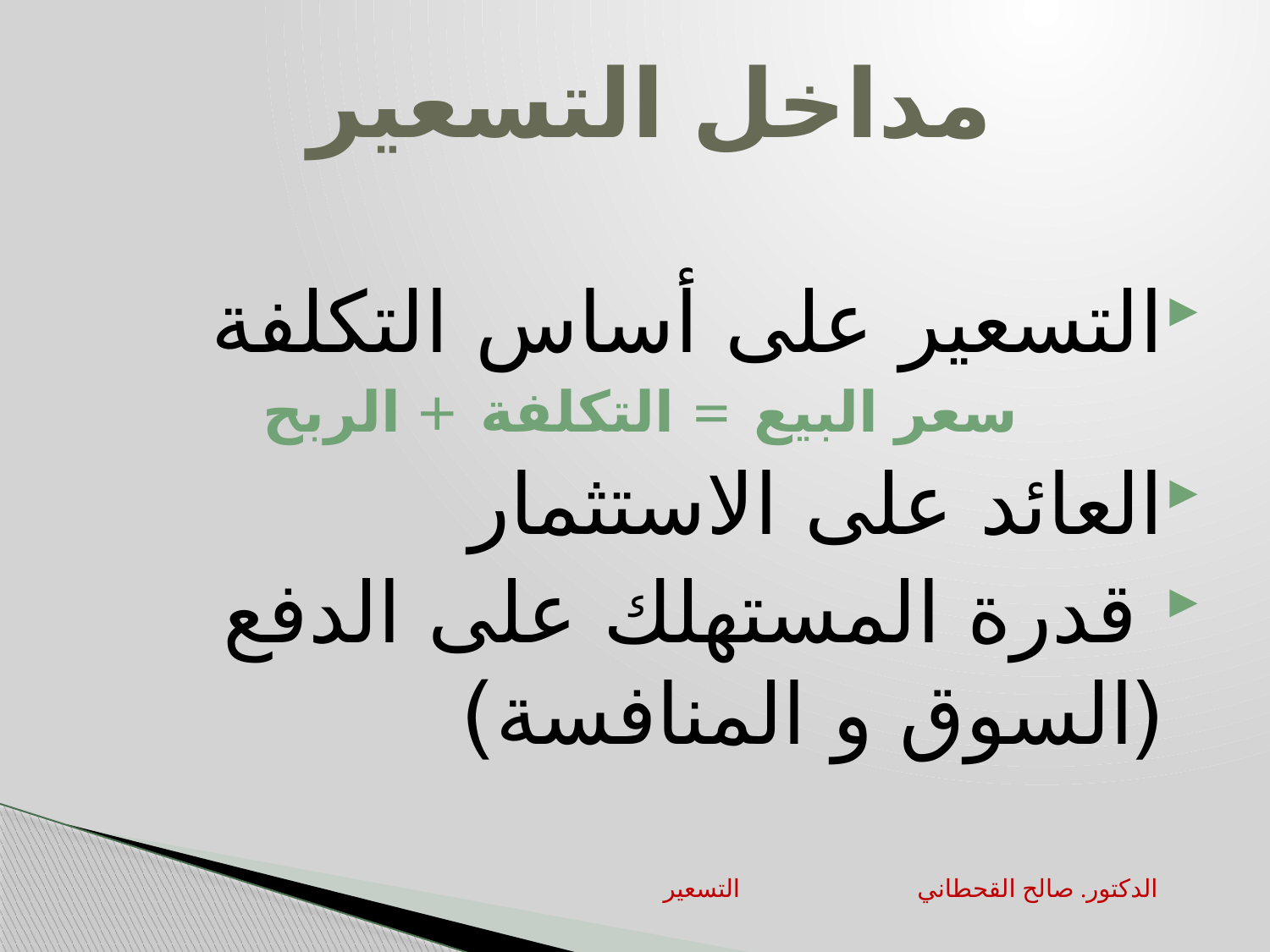

# مداخل التسعير
التسعير على أساس التكلفة
سعر البيع = التكلفة + الربح
العائد على الاستثمار
 قدرة المستهلك على الدفع (السوق و المنافسة)
التسعير		الدكتور. صالح القحطاني